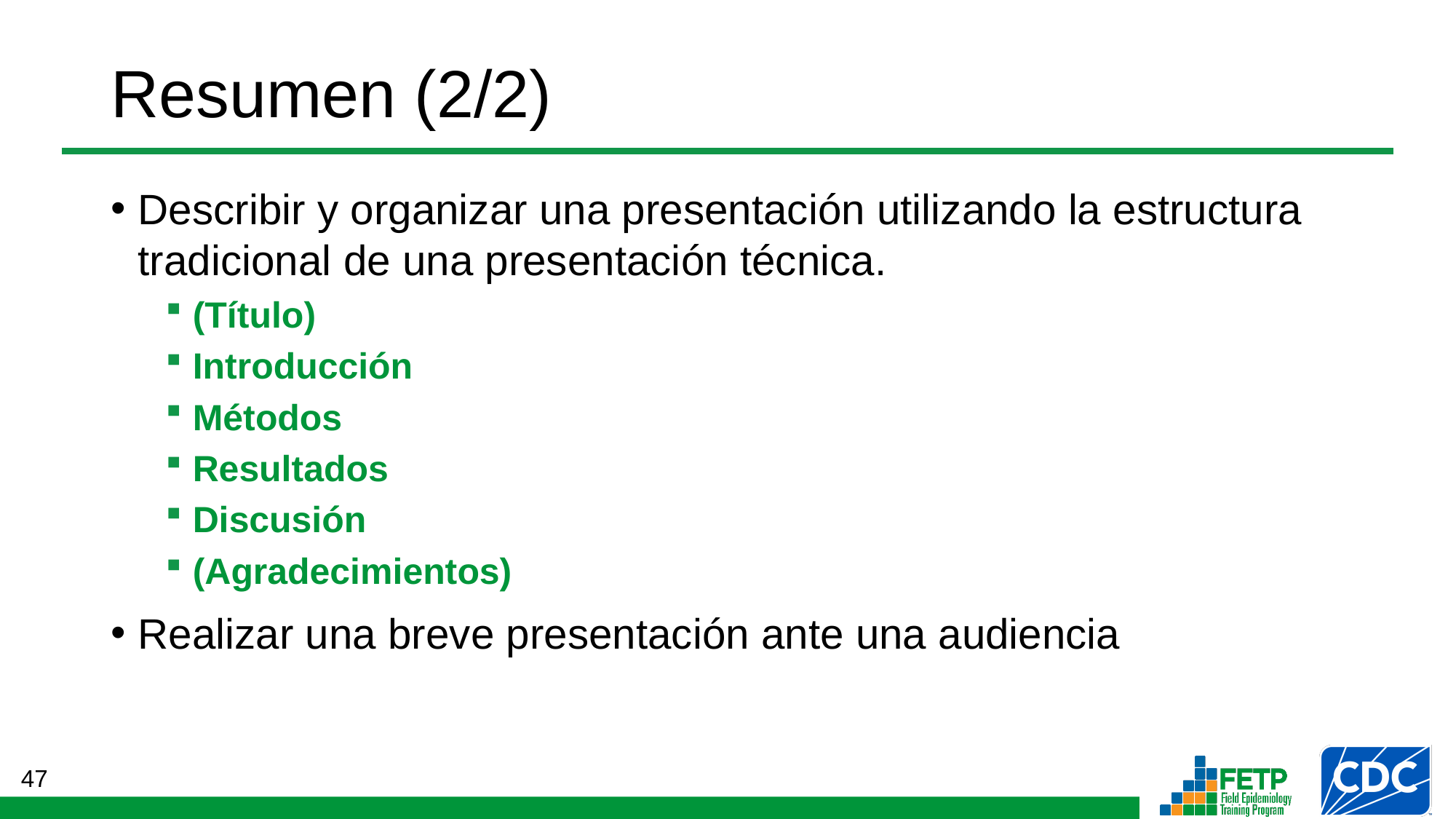

# Resumen (2/2)
Describir y organizar una presentación utilizando la estructura tradicional de una presentación técnica.
(Título)
Introducción
Métodos
Resultados
Discusión
(Agradecimientos)
Realizar una breve presentación ante una audiencia